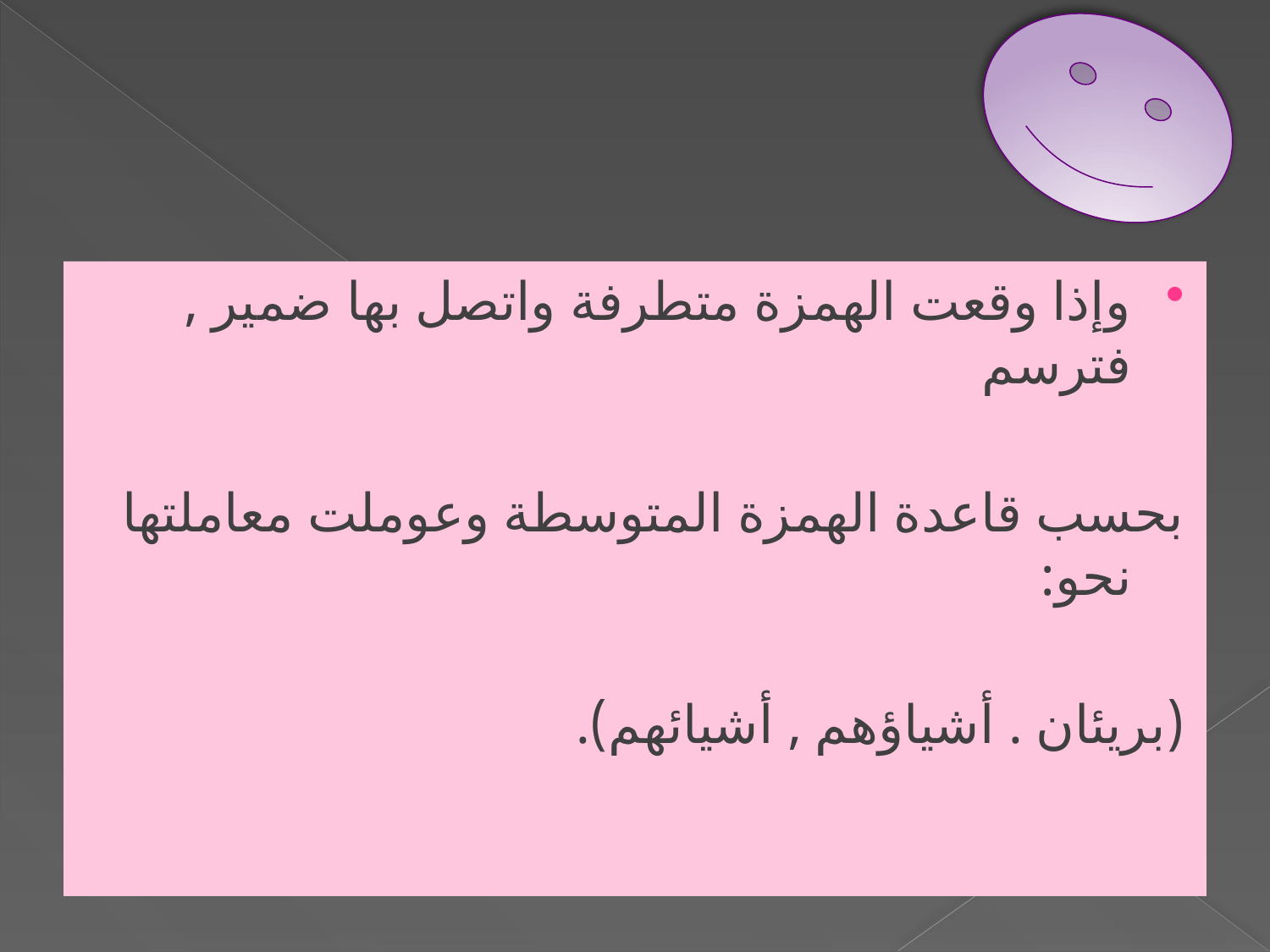

#
وإذا وقعت الهمزة متطرفة واتصل بها ضمير , فترسم

بحسب قاعدة الهمزة المتوسطة وعوملت معاملتها نحو:

(بريئان . أشياؤهم , أشيائهم).